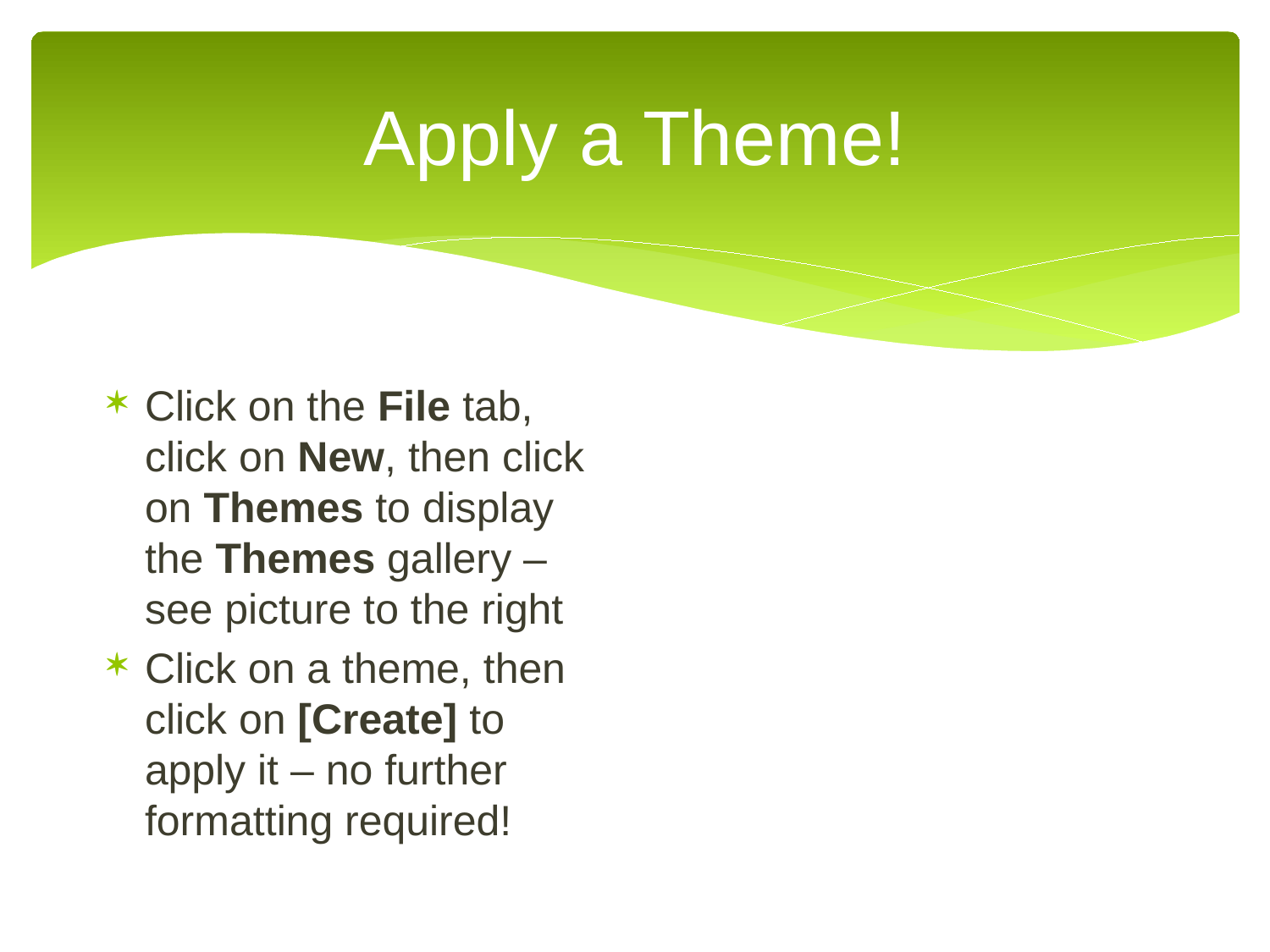

# Apply a Theme!
Click on the File tab, click on New, then click on Themes to display the Themes gallery – see picture to the right
Click on a theme, then click on [Create] to apply it – no further formatting required!